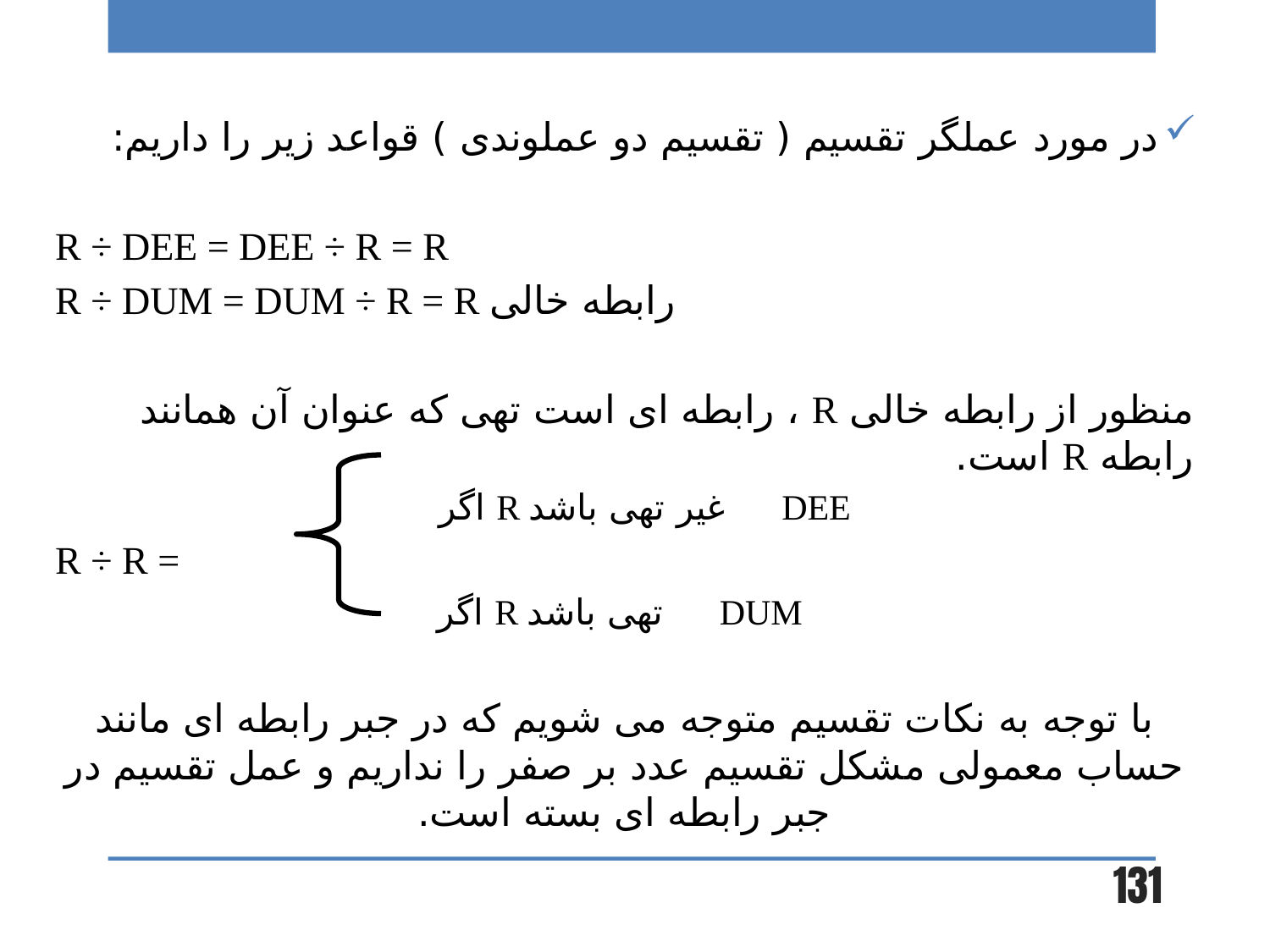

در مورد عملگر تقسیم ( تقسیم دو عملوندی ) قواعد زیر را داریم:

R ÷ DEE = DEE ÷ R = R
R ÷ DUM = DUM ÷ R = R رابطه خالی

منظور از رابطه خالی R ، رابطه ای است تهی که عنوان آن همانند رابطه R است.
اگر R غیر تهی باشد     DEE
R ÷ R =
اگر R تهی باشد     DUM

با توجه به نکات تقسیم متوجه می شویم که در جبر رابطه ای مانند حساب معمولی مشکل تقسیم عدد بر صفر را نداریم و عمل تقسیم در جبر رابطه ای بسته است.

131